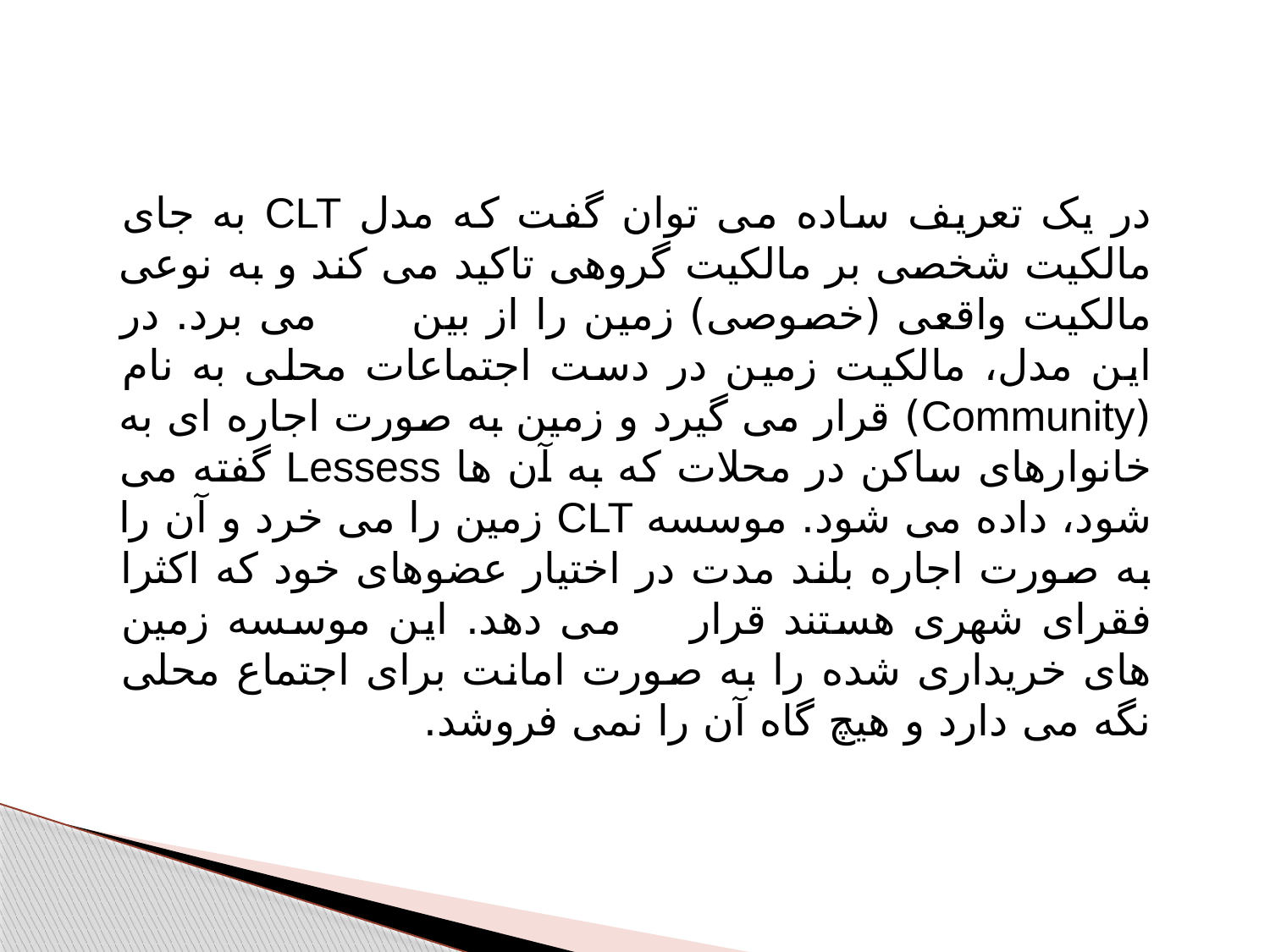

در یک تعریف ساده می توان گفت که مدل CLT به جای مالکیت شخصی بر مالکیت گروهی تاکید می کند و به نوعی مالکیت واقعی (خصوصی) زمین را از بین      می برد. در این مدل، مالکیت زمین در دست اجتماعات محلی به نام (Community) قرار می گیرد و زمین به صورت اجاره ای به خانوارهای ساکن در محلات که به آن ها Lessess گفته می شود، داده می شود. موسسه CLT زمین را می خرد و آن را به صورت اجاره بلند مدت در اختیار عضوهای خود که اکثرا فقرای شهری هستند قرار    می دهد. این موسسه زمین های خریداری شده را به صورت امانت برای اجتماع محلی نگه می دارد و هیچ گاه آن را نمی فروشد.